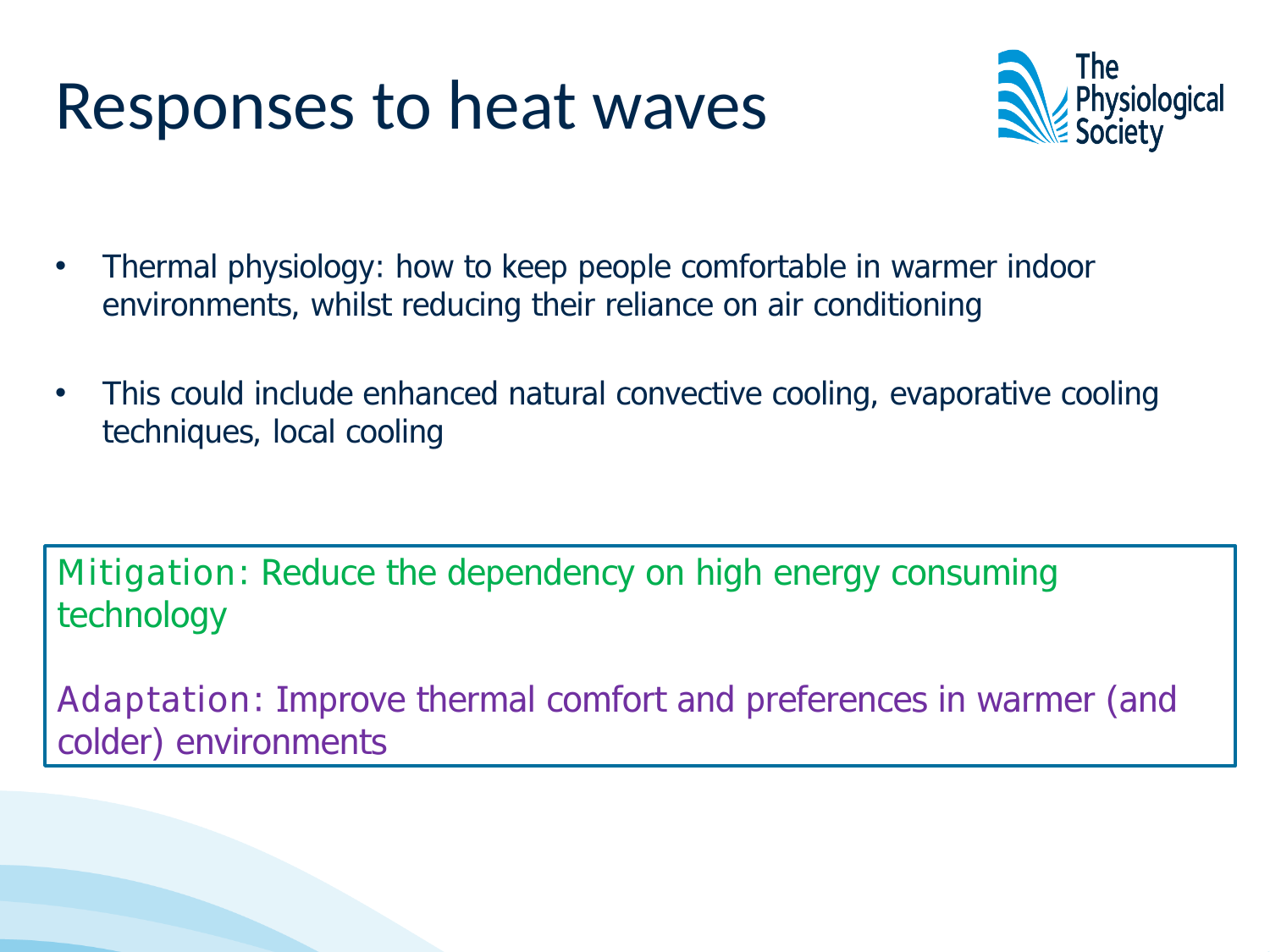

# Responses to heat waves
Thermal physiology: how to keep people comfortable in warmer indoor environments, whilst reducing their reliance on air conditioning

This could include enhanced natural convective cooling, evaporative cooling techniques, local cooling
Mitigation: Reduce the dependency on high energy consuming technology

Adaptation: Improve thermal comfort and preferences in warmer (and colder) environments